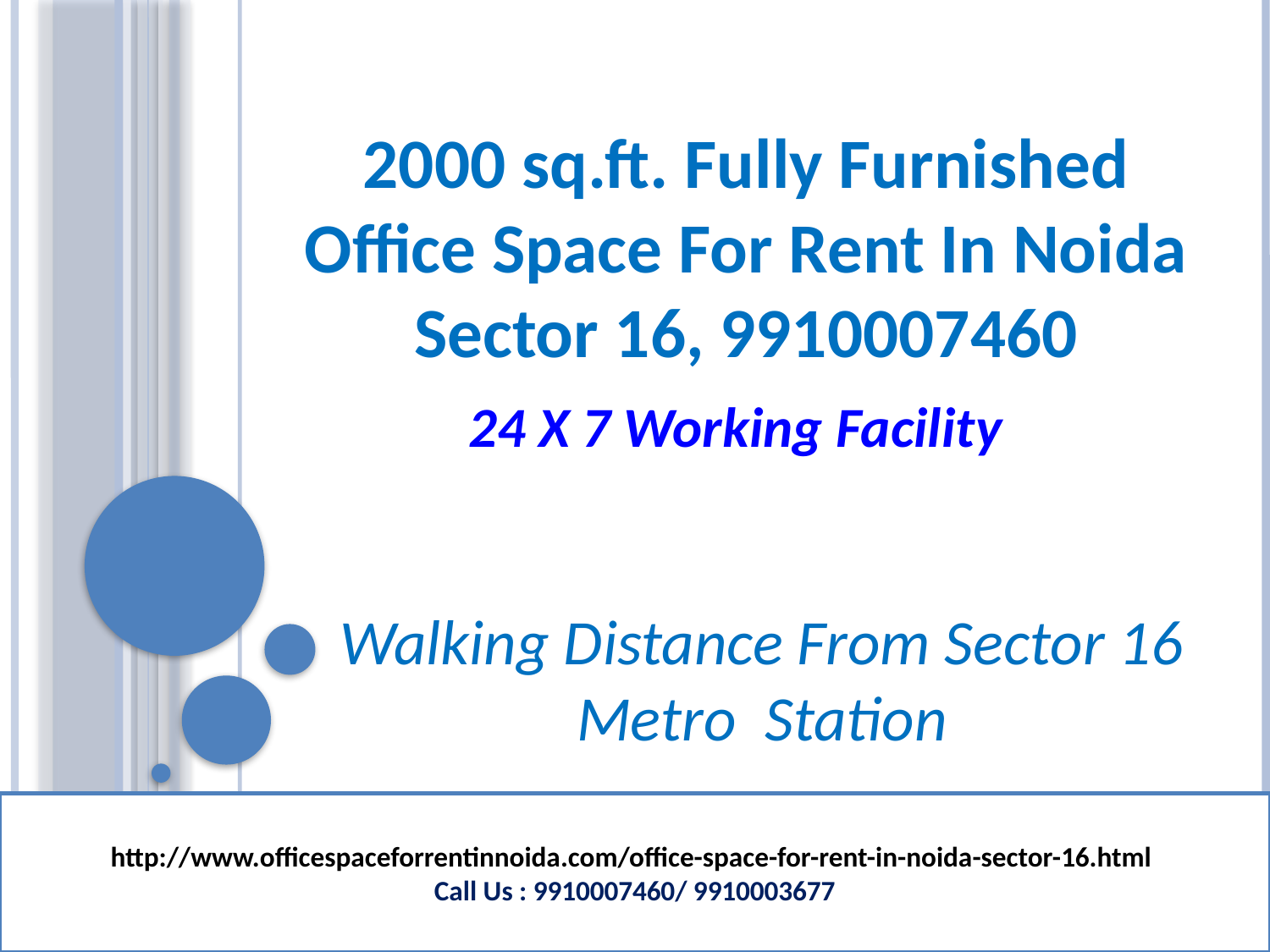

2000 sq.ft. Fully Furnished Office Space For Rent In Noida Sector 16, 9910007460
24 X 7 Working Facility
Walking Distance From Sector 16 Metro  Station
http://www.officespaceforrentinnoida.com/office-space-for-rent-in-noida-sector-16.html
Call Us : 9910007460/ 9910003677